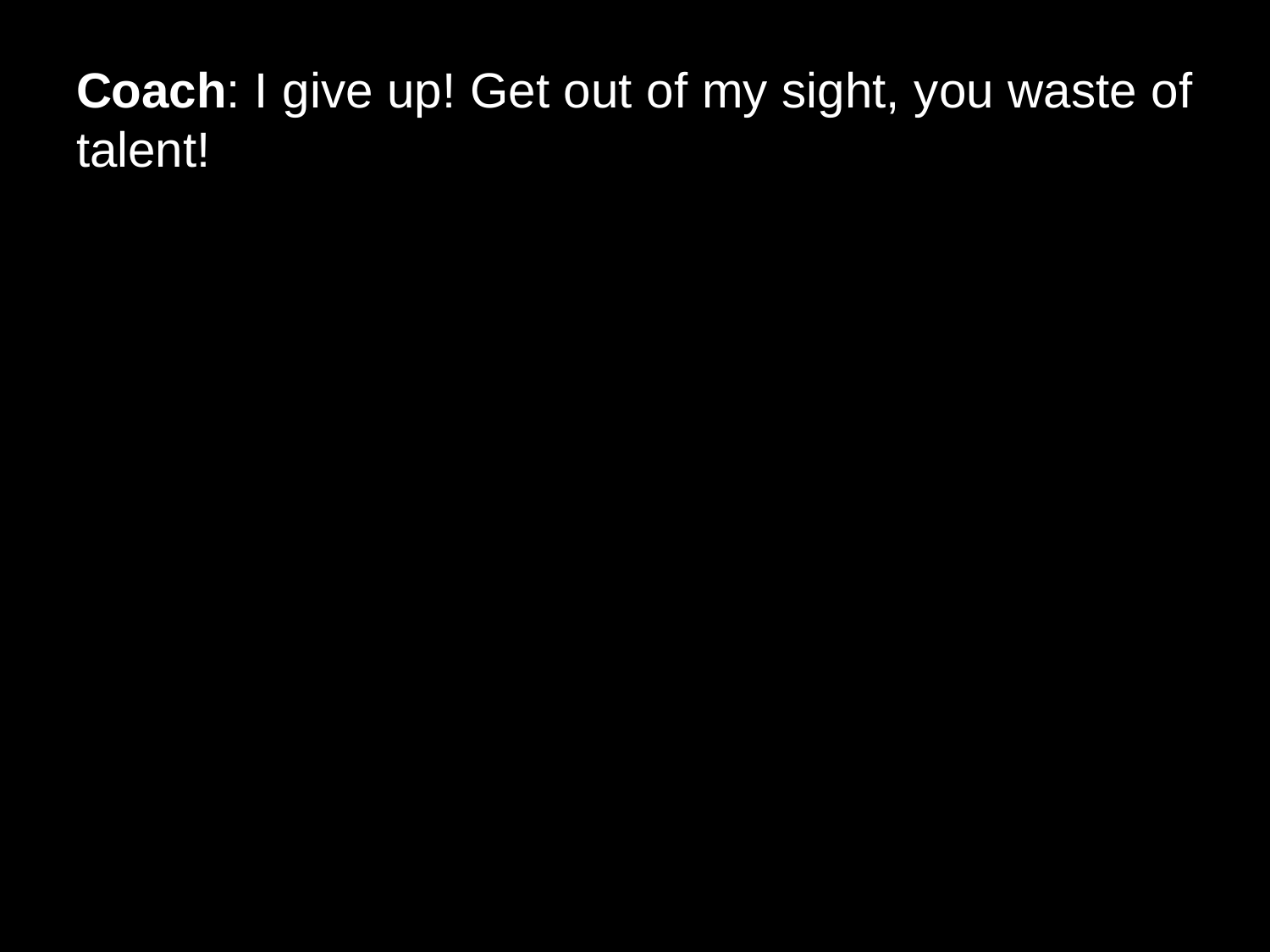

# Coach: I give up! Get out of my sight, you waste of talent!